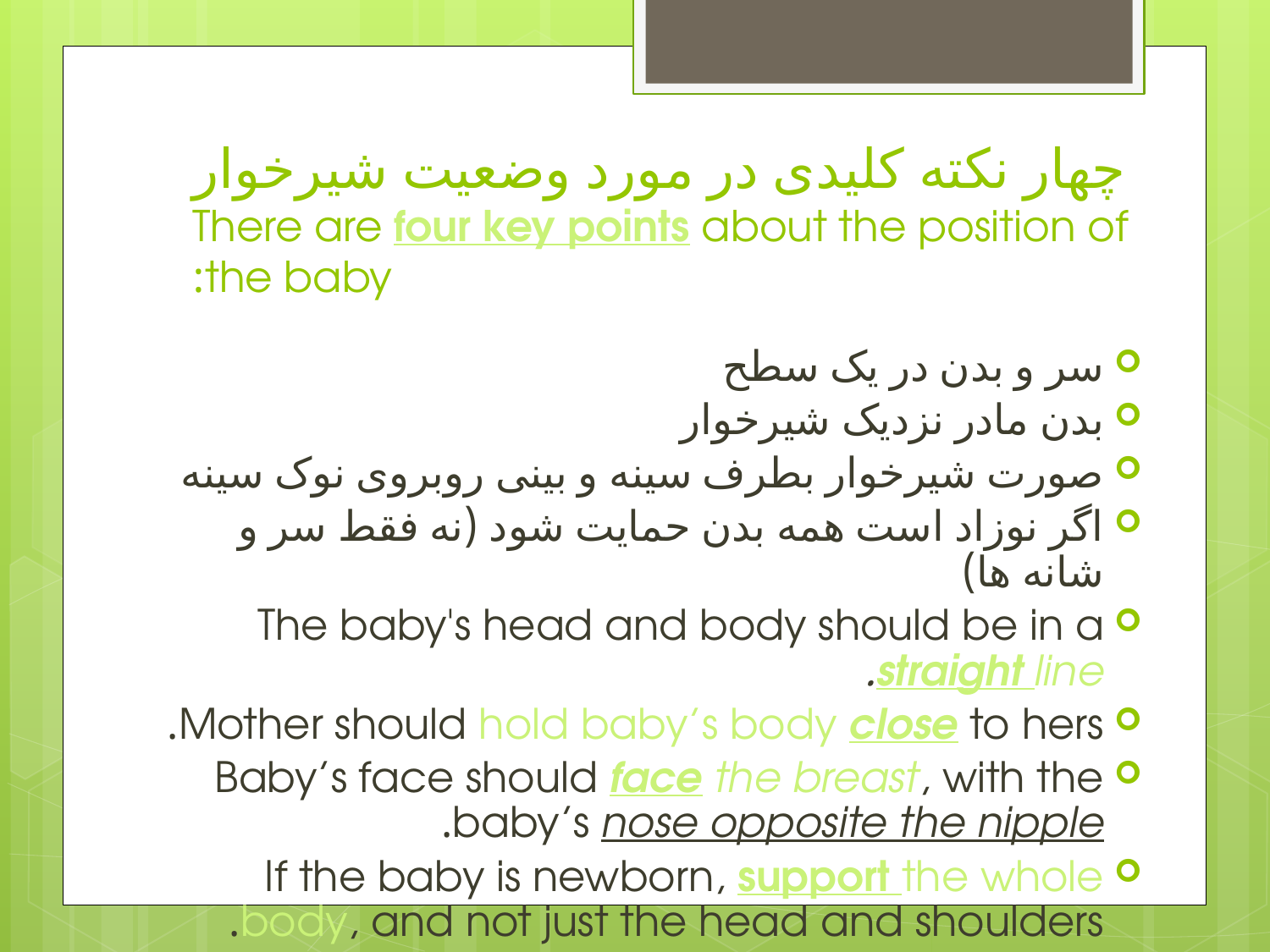

# چهار نکته کلیدی در مورد وضعیت شیرخوار There are four key points about the position of the baby:
سر و بدن در یک سطح
بدن مادر نزدیک شیرخوار
صورت شیرخوار بطرف سینه و بینی روبروی نوک سینه
اگر نوزاد است همه بدن حمایت شود (نه فقط سر و شانه ها)
The baby's head and body should be in a straight line.
Mother should hold baby’s body close to hers.
Baby’s face should face the breast, with the baby’s nose opposite the nipple.
If the baby is newborn, support the whole body, and not just the head and shoulders.